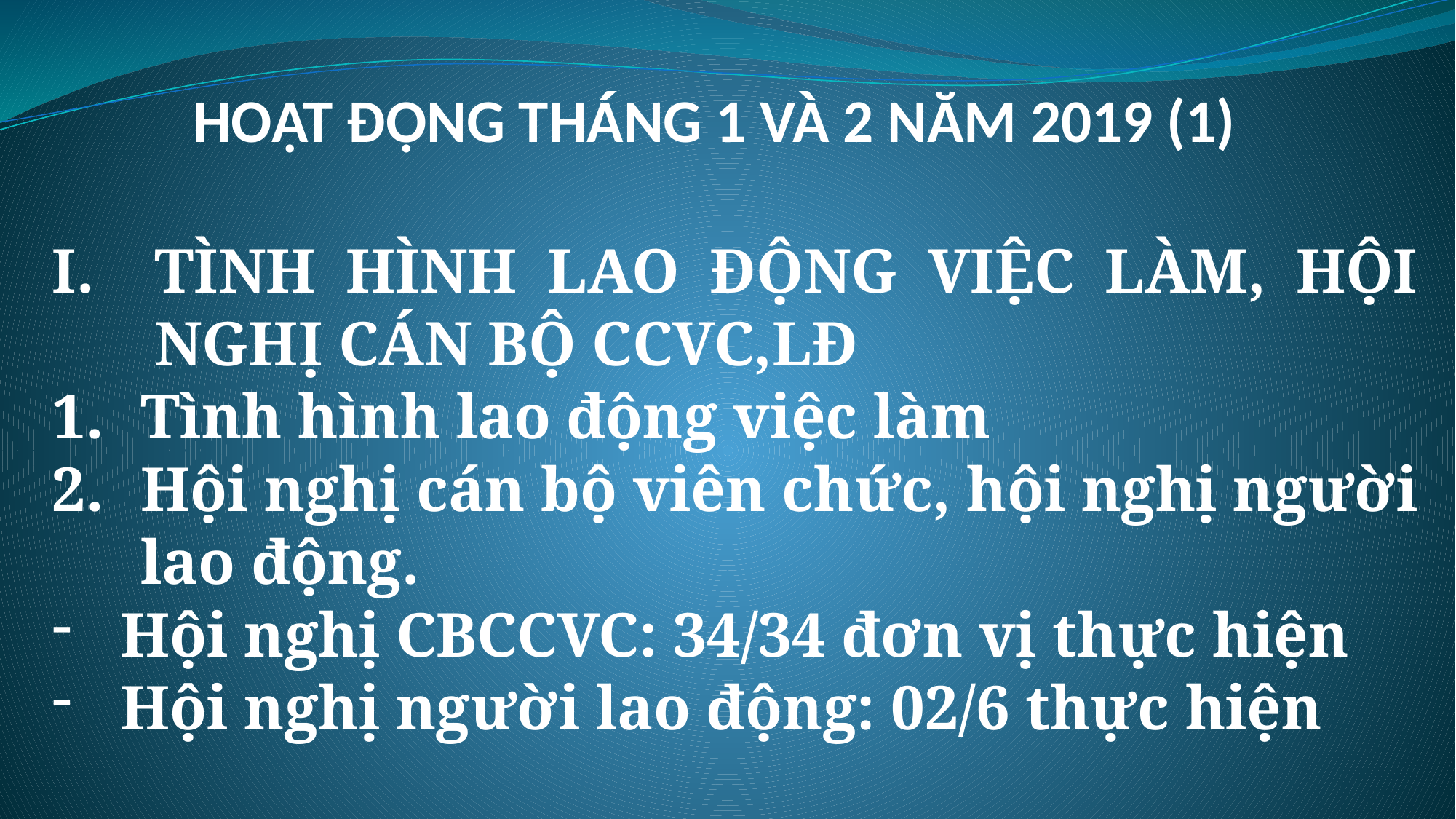

# HOẠT ĐỘNG THÁNG 1 VÀ 2 NĂM 2019 (1)
TÌNH HÌNH LAO ĐỘNG VIỆC LÀM, HỘI NGHỊ CÁN BỘ CCVC,LĐ
Tình hình lao động việc làm
Hội nghị cán bộ viên chức, hội nghị người lao động.
Hội nghị CBCCVC: 34/34 đơn vị thực hiện
Hội nghị người lao động: 02/6 thực hiện